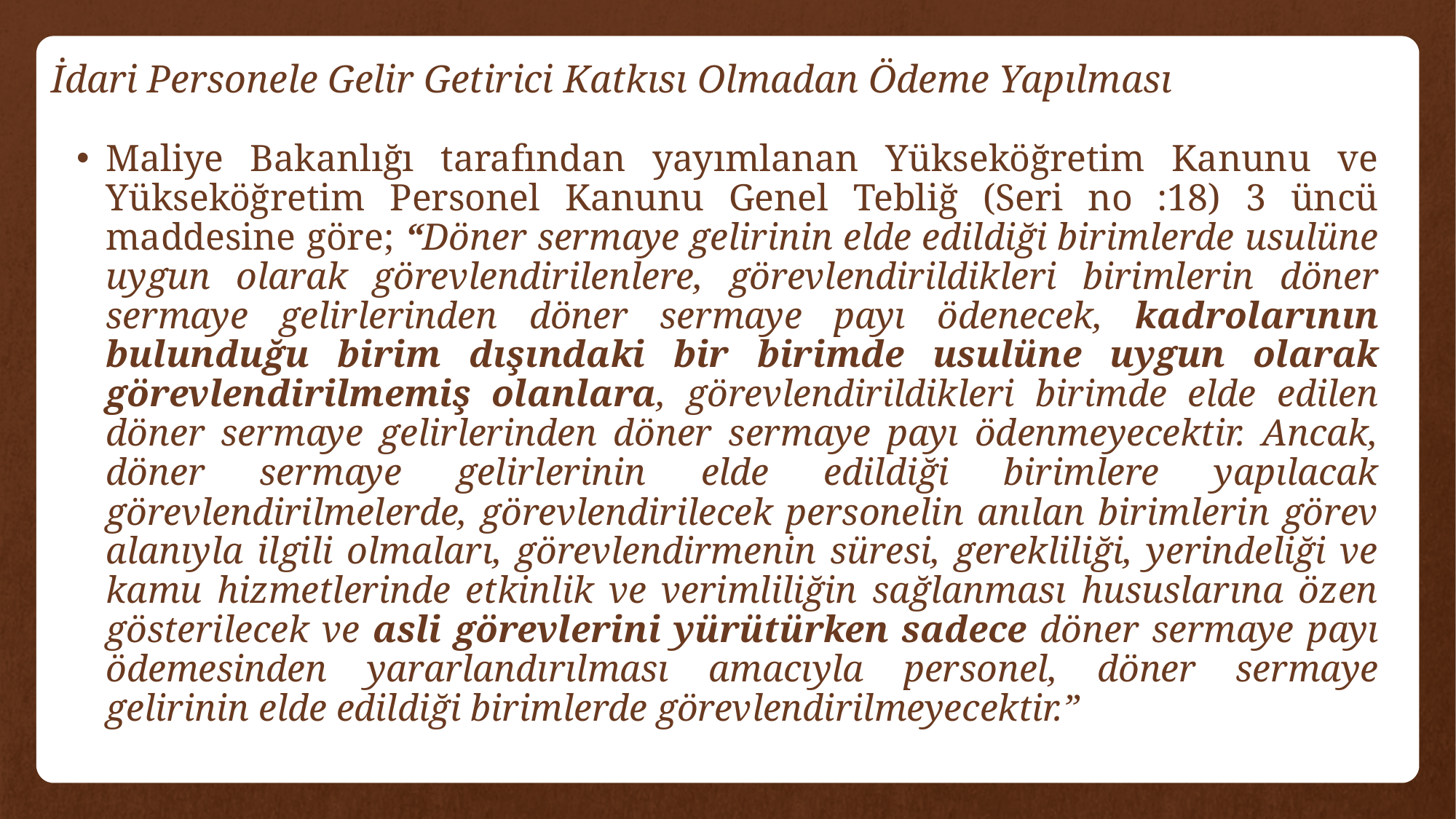

# İdari Personele Gelir Getirici Katkısı Olmadan Ödeme Yapılması
Maliye Bakanlığı tarafından yayımlanan Yükseköğretim Kanunu ve Yükseköğretim Personel Kanunu Genel Tebliğ (Seri no :18) 3 üncü maddesine göre; “Döner sermaye gelirinin elde edildiği birimlerde usulüne uygun olarak görevlendirilenlere, görevlendirildikleri birimlerin döner sermaye gelirlerinden döner sermaye payı ödenecek, kadrolarının bulunduğu birim dışındaki bir birimde usulüne uygun olarak görevlendirilmemiş olanlara, görevlendirildikleri birimde elde edilen döner sermaye gelirlerinden döner sermaye payı ödenmeyecektir. Ancak, döner sermaye gelirlerinin elde edildiği birimlere yapılacak görevlendirilmelerde, görevlendirilecek personelin anılan birimlerin görev alanıyla ilgili olmaları, görevlendirmenin süresi, gerekliliği, yerindeliği ve kamu hizmetlerinde etkinlik ve verimliliğin sağlanması hususlarına özen gösterilecek ve asli görevlerini yürütürken sadece döner sermaye payı ödemesinden yararlandırılması amacıyla personel, döner sermaye gelirinin elde edildiği birimlerde görevlendirilmeyecektir.”